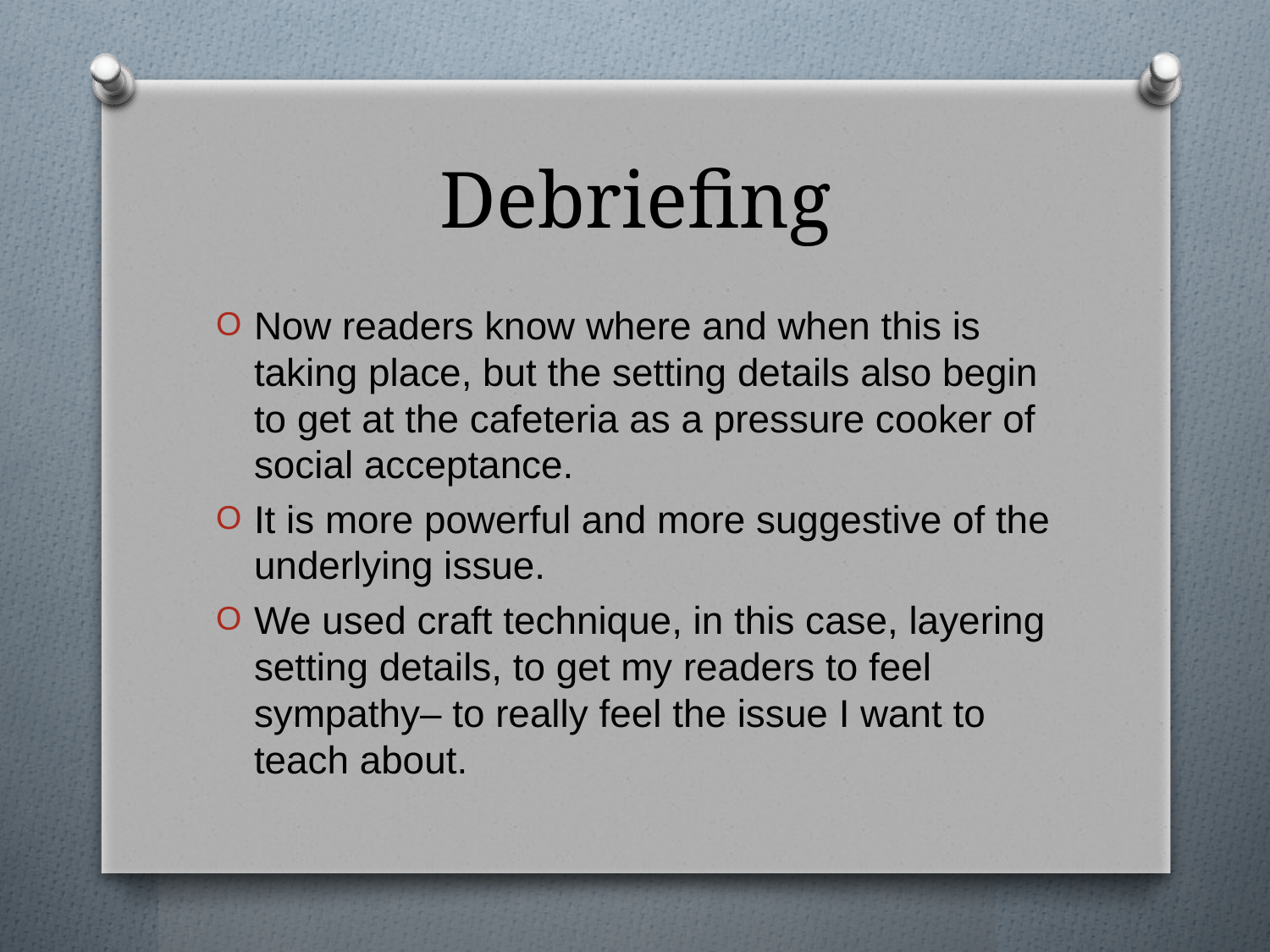

# Debriefing
Now readers know where and when this is taking place, but the setting details also begin to get at the cafeteria as a pressure cooker of social acceptance.
It is more powerful and more suggestive of the underlying issue.
We used craft technique, in this case, layering setting details, to get my readers to feel sympathy– to really feel the issue I want to teach about.